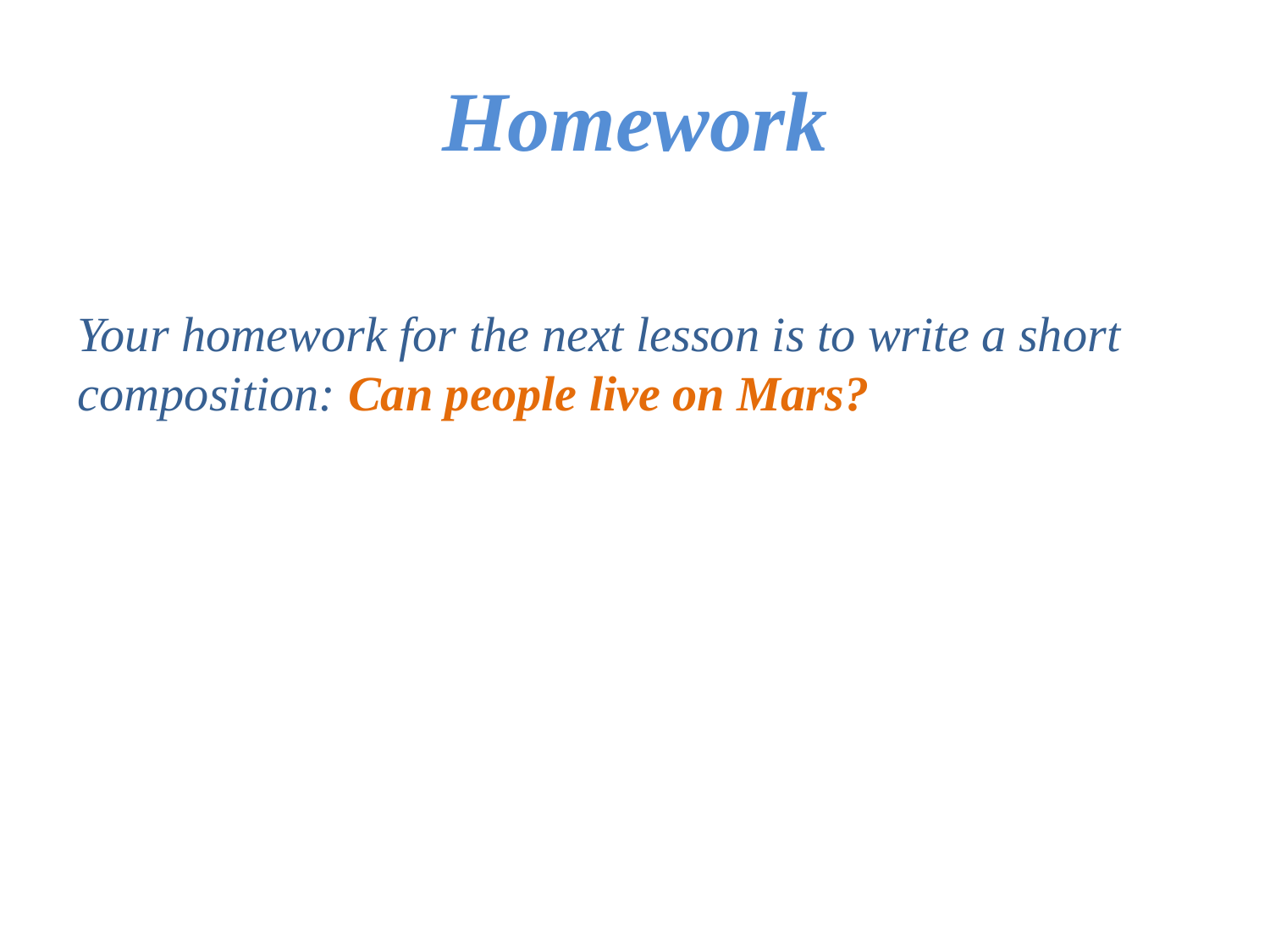

# Homework
Your homework for the next lesson is to write a short composition: Can people live on Mars?